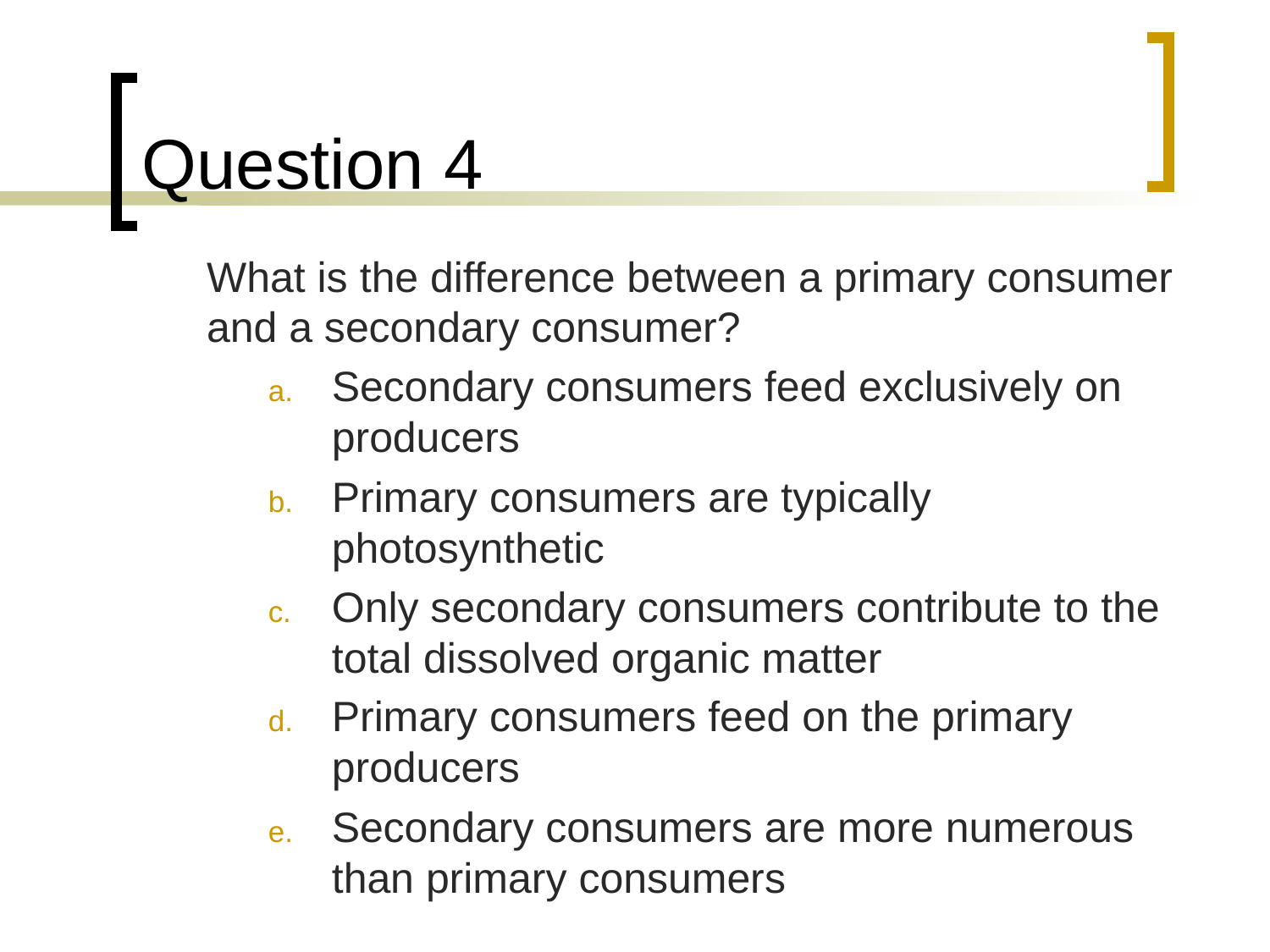

# Question 4
	What is the difference between a primary consumer and a secondary consumer?
Secondary consumers feed exclusively on producers
Primary consumers are typically photosynthetic
Only secondary consumers contribute to the total dissolved organic matter
Primary consumers feed on the primary producers
Secondary consumers are more numerous than primary consumers